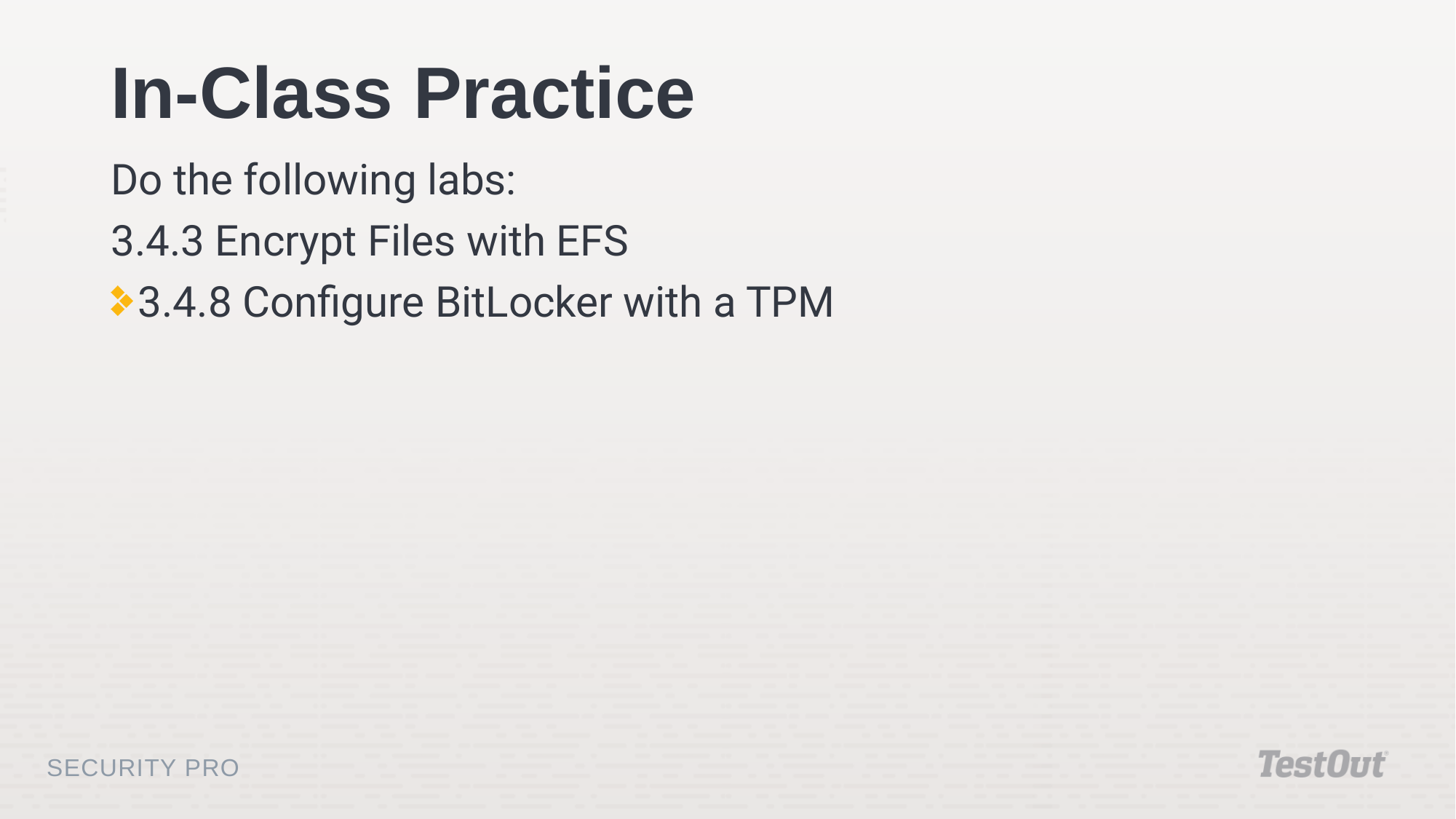

# In-Class Practice
Do the following labs:
3.4.3 Encrypt Files with EFS
3.4.8 Configure BitLocker with a TPM
Security Pro